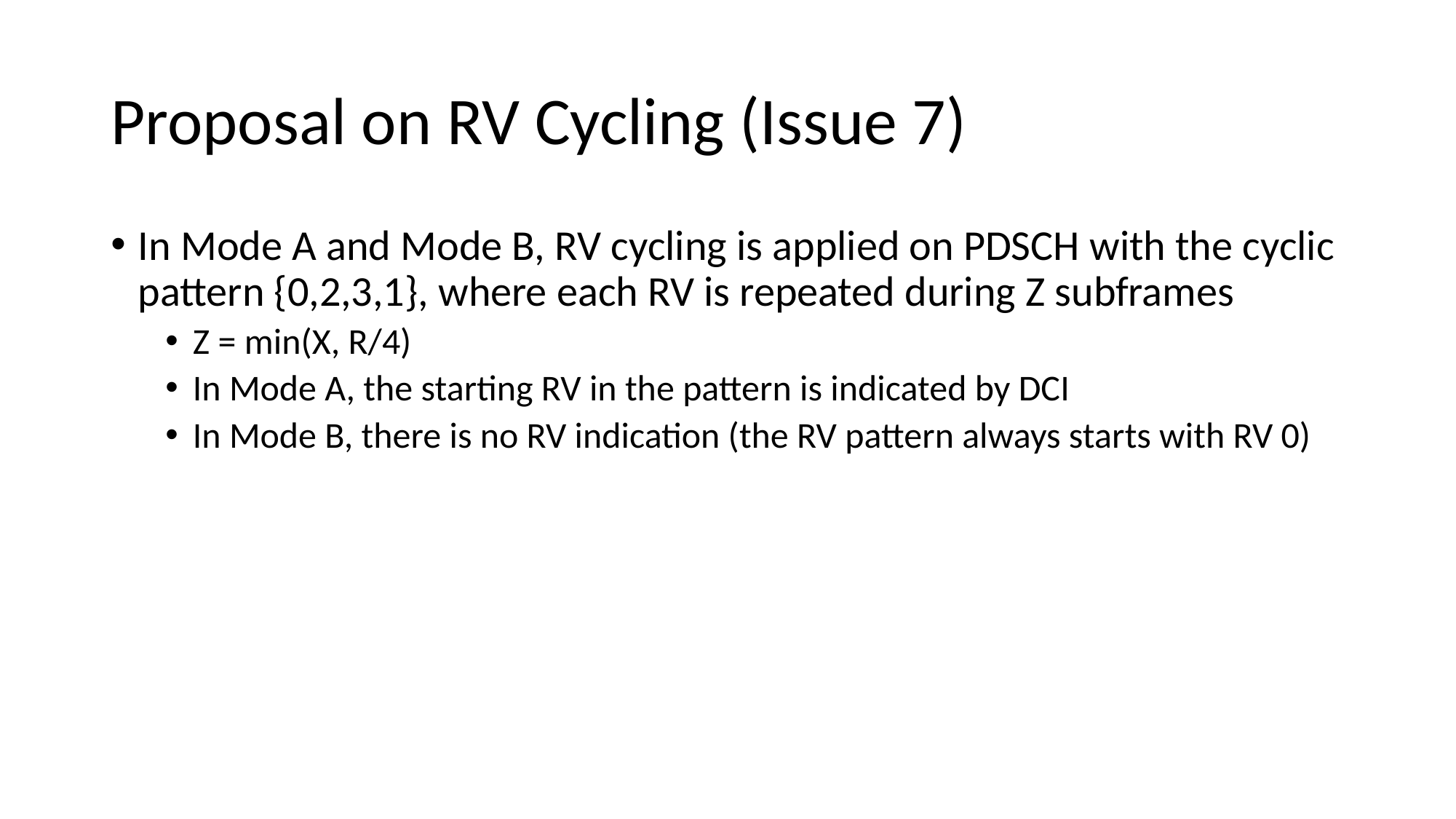

# Proposal on RV Cycling (Issue 7)
In Mode A and Mode B, RV cycling is applied on PDSCH with the cyclic pattern {0,2,3,1}, where each RV is repeated during Z subframes
Z = min(X, R/4)
In Mode A, the starting RV in the pattern is indicated by DCI
In Mode B, there is no RV indication (the RV pattern always starts with RV 0)